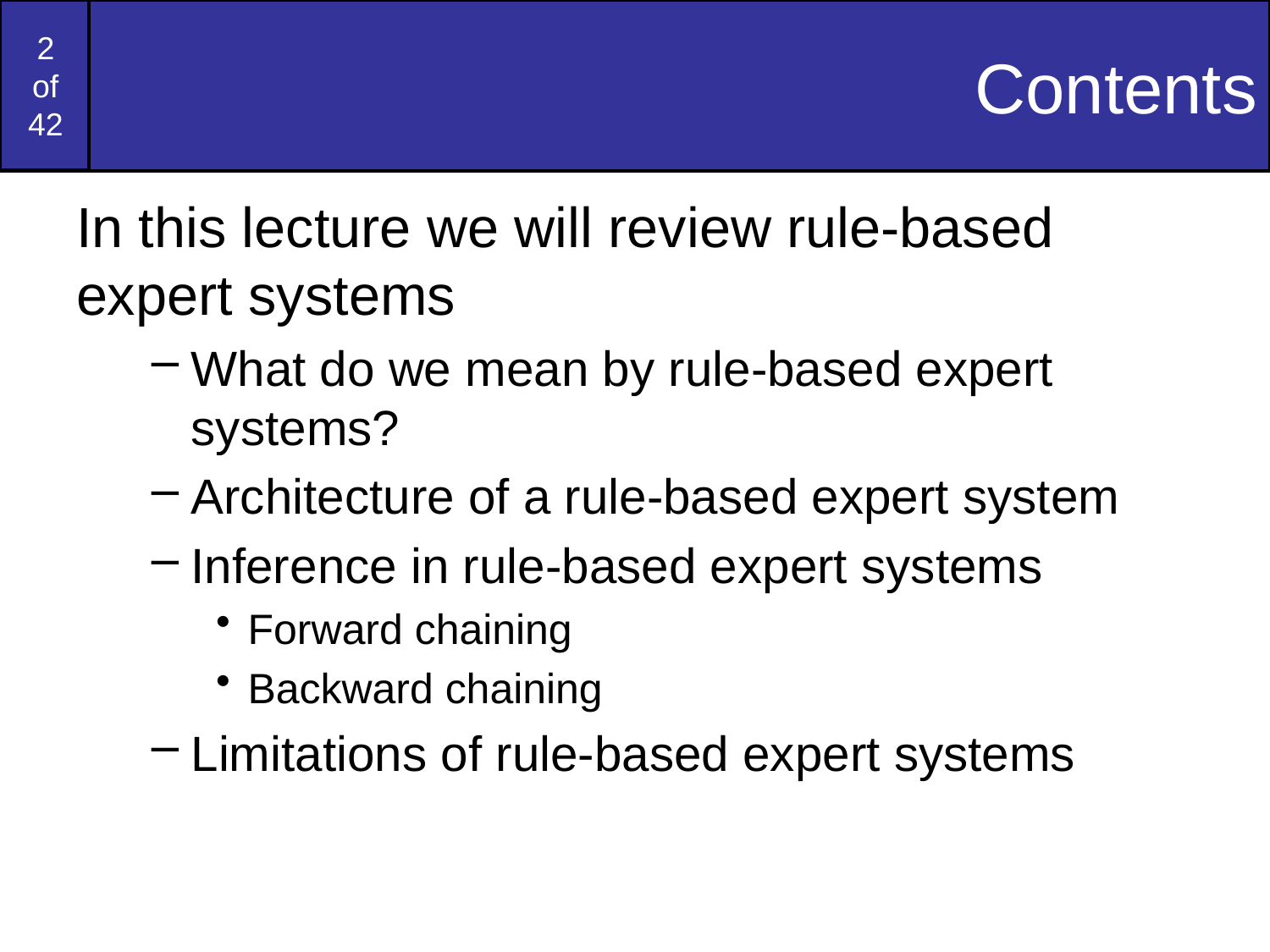

# Contents
In this lecture we will review rule-based expert systems
What do we mean by rule-based expert systems?
Architecture of a rule-based expert system
Inference in rule-based expert systems
Forward chaining
Backward chaining
Limitations of rule-based expert systems